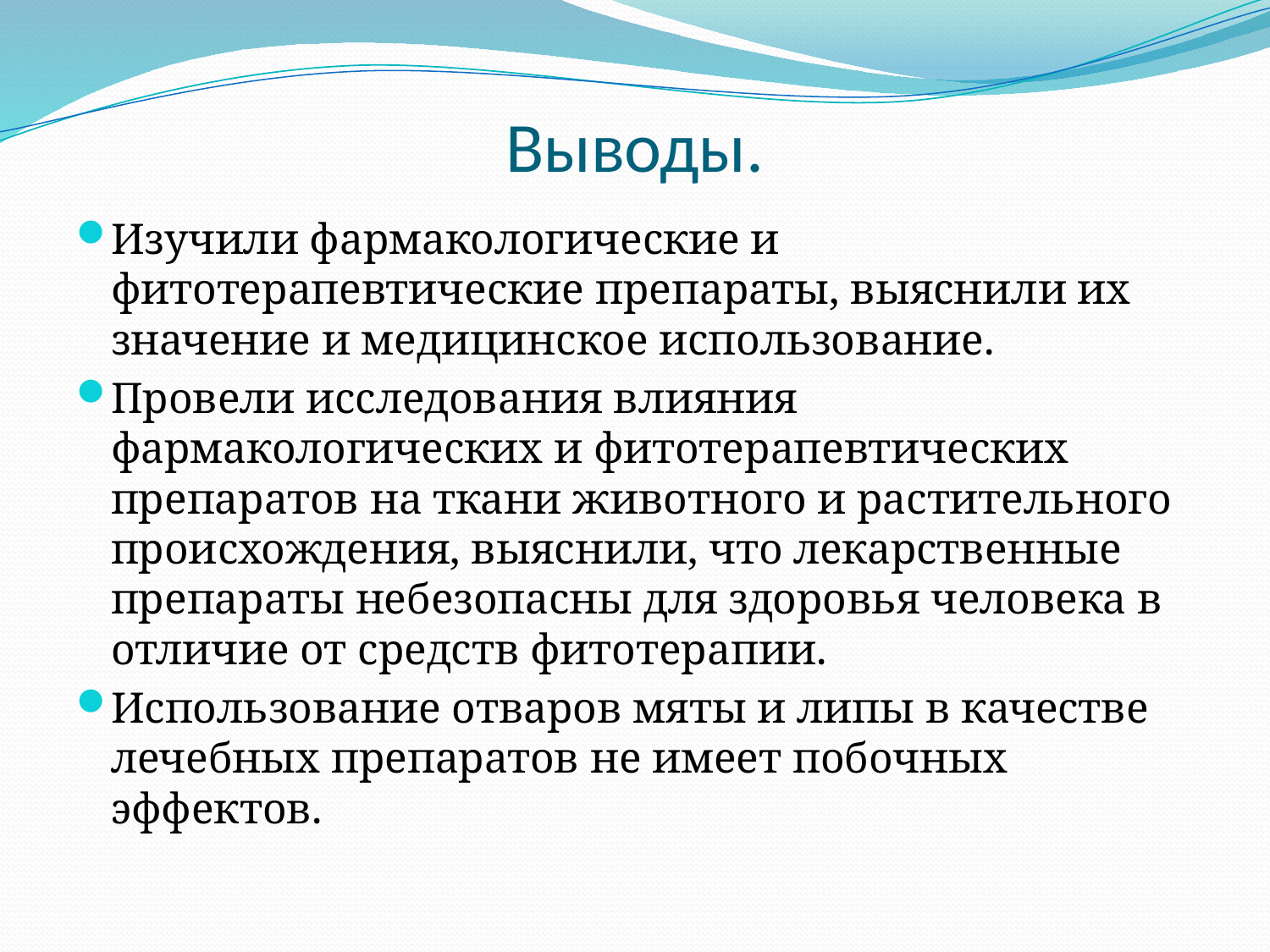

# Выводы.
Изучили фармакологические и фитотерапевтические препараты, выяснили их значение и медицинское использование.
Провели исследования влияния фармакологических и фитотерапевтических препаратов на ткани животного и растительного происхождения, выяснили, что лекарственные препараты небезопасны для здоровья человека в отличие от средств фитотерапии.
Использование отваров мяты и липы в качестве лечебных препаратов не имеет побочных эффектов.